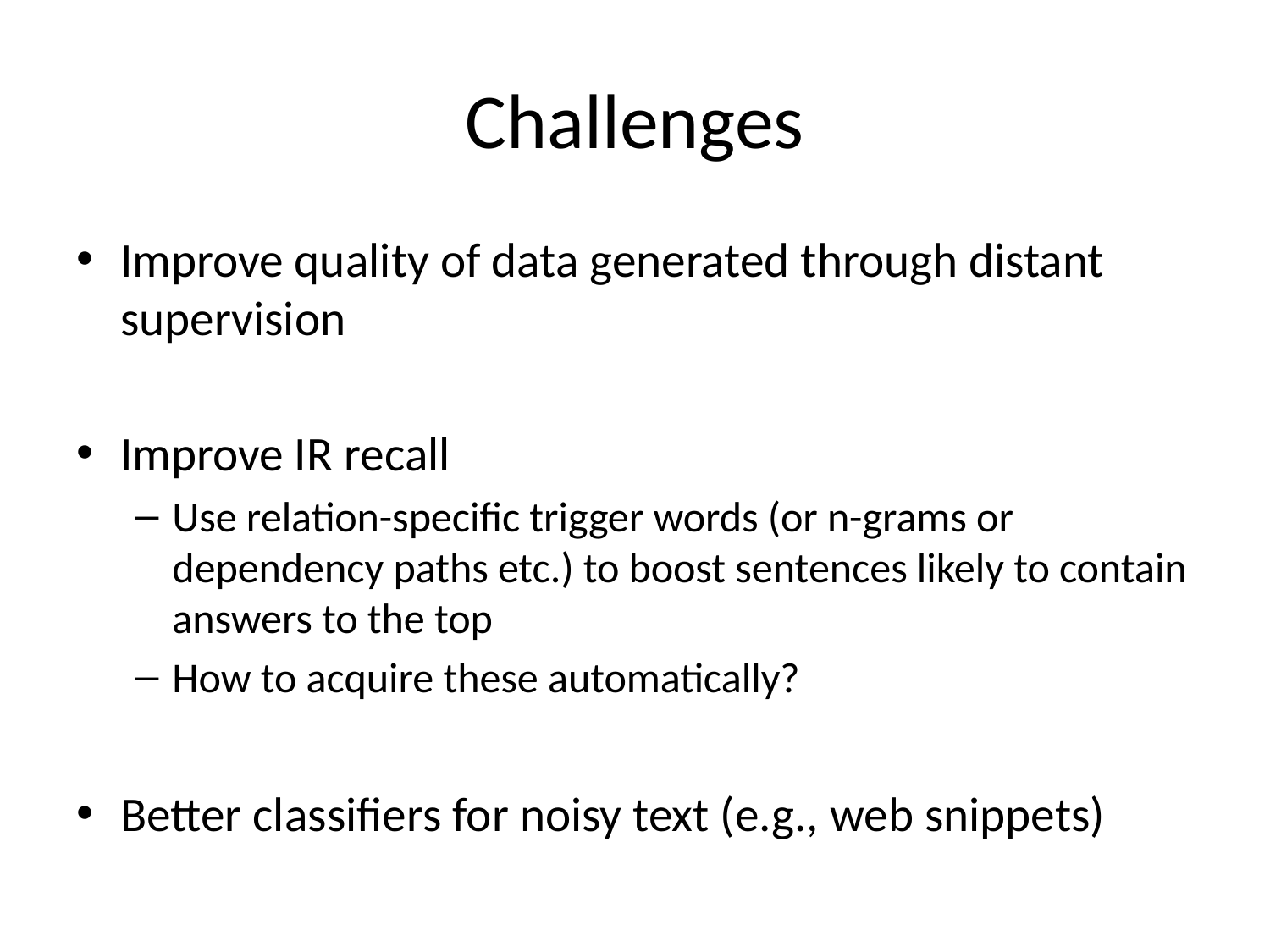

# Challenges
Improve quality of data generated through distant supervision

Improve IR recall
Use relation-specific trigger words (or n-grams or dependency paths etc.) to boost sentences likely to contain answers to the top
How to acquire these automatically?

Better classifiers for noisy text (e.g., web snippets)